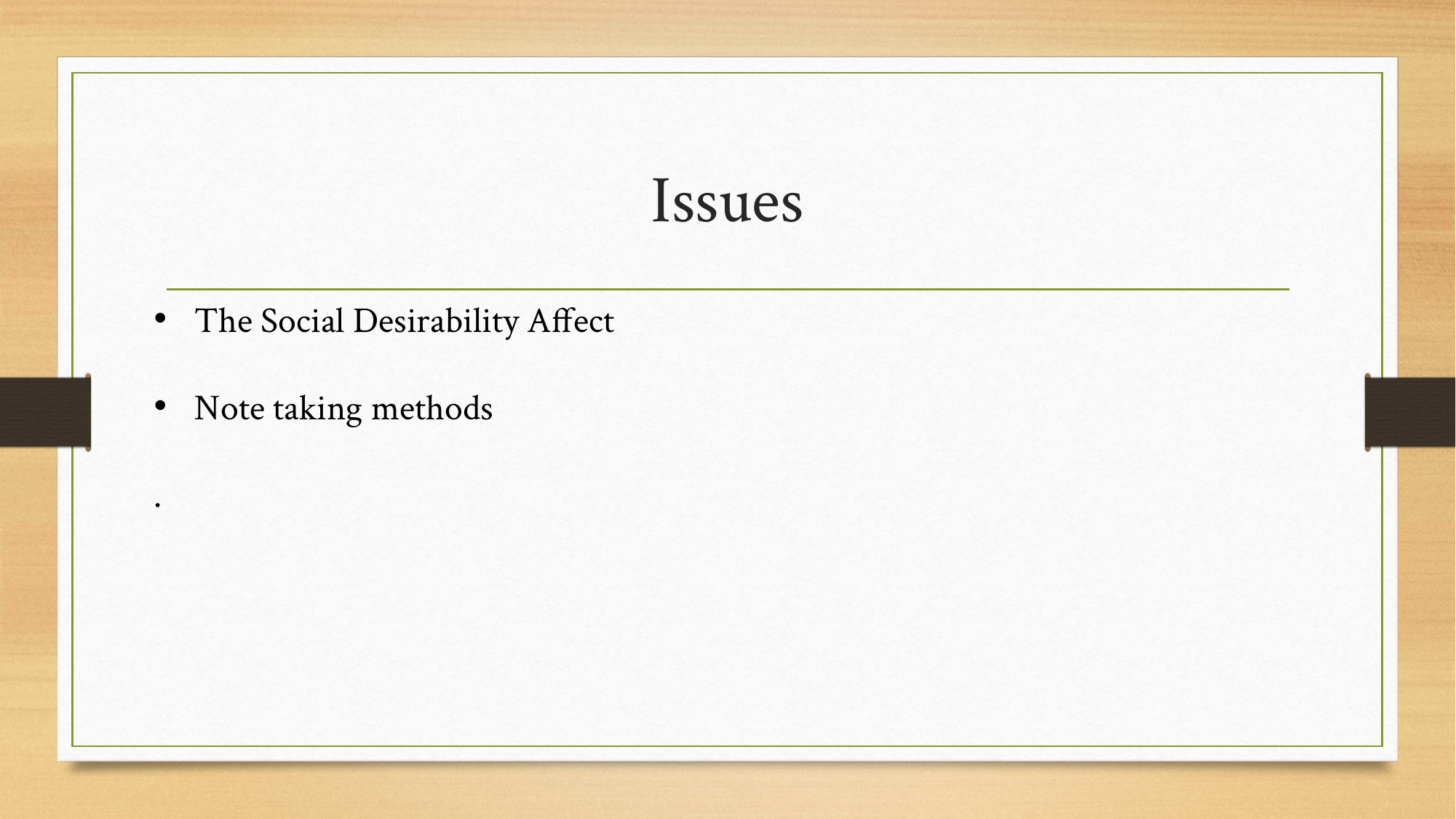

# Issues
The Social Desirability Affect

Note taking methods

.